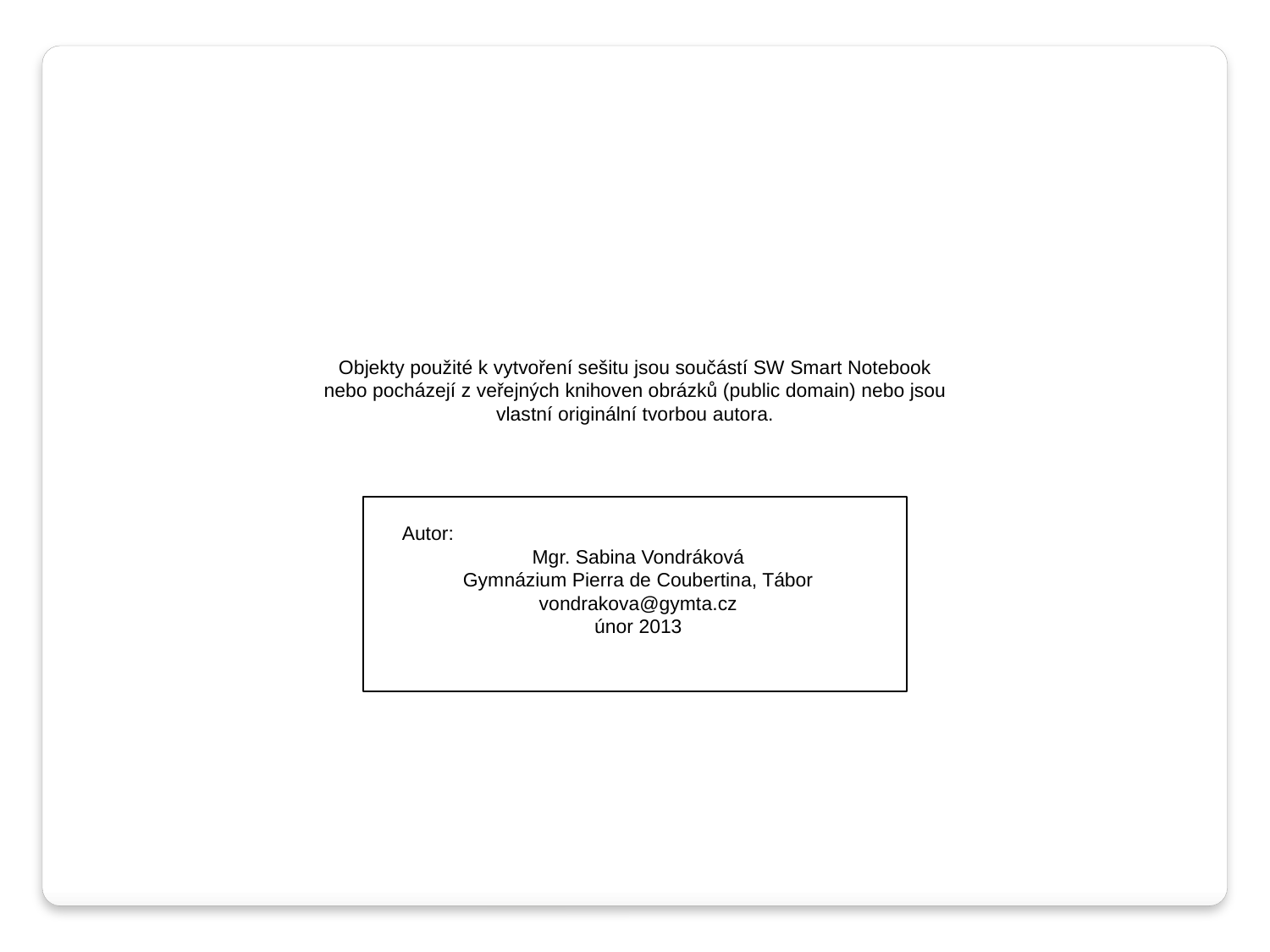

Objekty použité k vytvoření sešitu jsou součástí SW Smart Notebook nebo pocházejí z veřejných knihoven obrázků (public domain) nebo jsou vlastní originální tvorbou autora.

Autor:
Mgr. Sabina Vondráková
Gymnázium Pierra de Coubertina, Tábor
vondrakova@gymta.cz
únor 2013